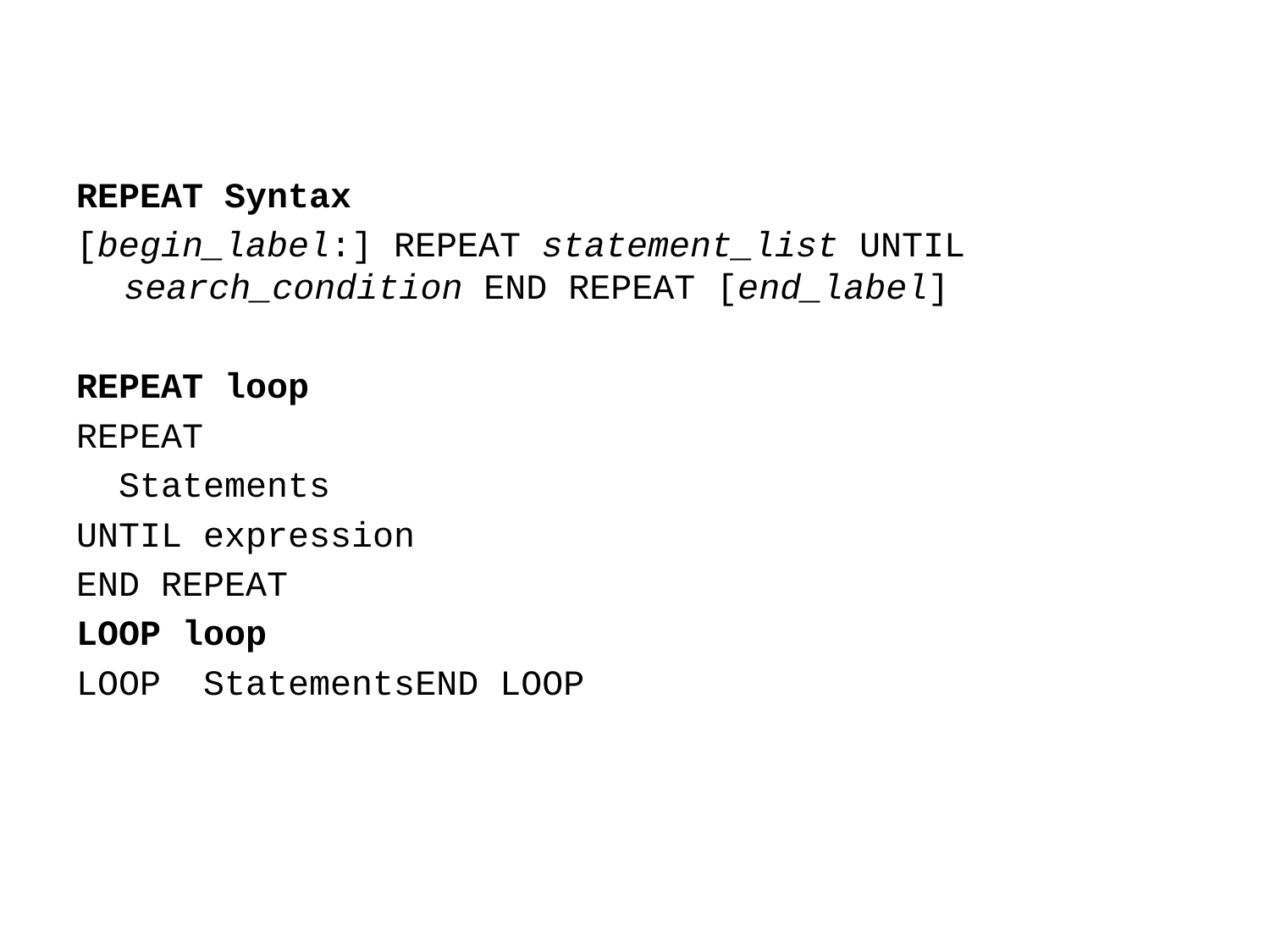

#
REPEAT Syntax
[begin_label:] REPEAT statement_list UNTIL search_condition END REPEAT [end_label]

REPEAT loop
REPEAT
  Statements
UNTIL expression
END REPEAT
LOOP loop
LOOP  StatementsEND LOOP